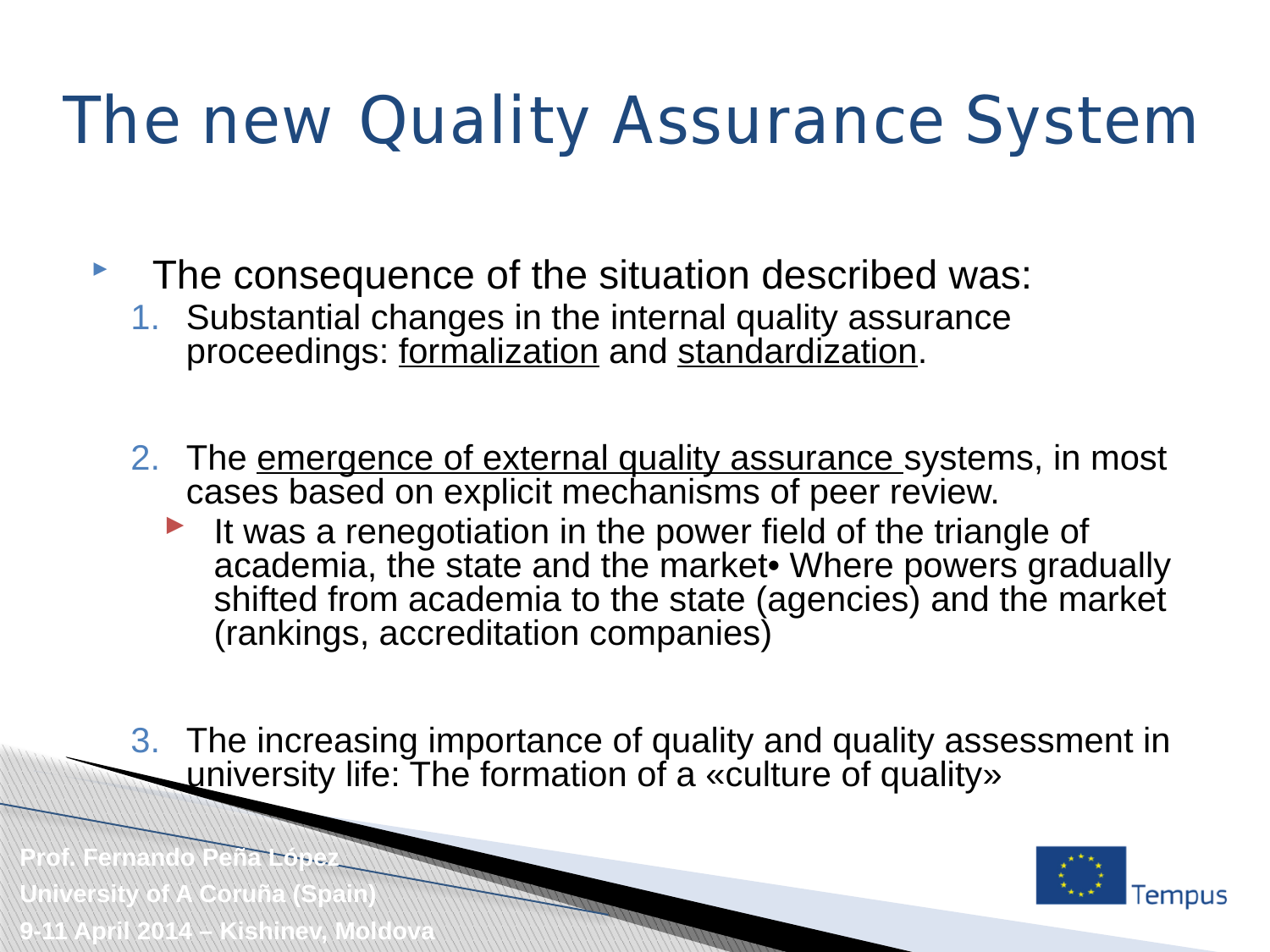

The new Quality Assurance System

The consequence of the situation described was:
Substantial changes in the internal quality assurance proceedings: formalization and standardization.

The emergence of external quality assurance systems, in most cases based on explicit mechanisms of peer review.
It was a renegotiation in the power field of the triangle of academia, the state and the market• Where powers gradually shifted from academia to the state (agencies) and the market (rankings, accreditation companies)

The increasing importance of quality and quality assessment in university life: The formation of a «culture of quality»